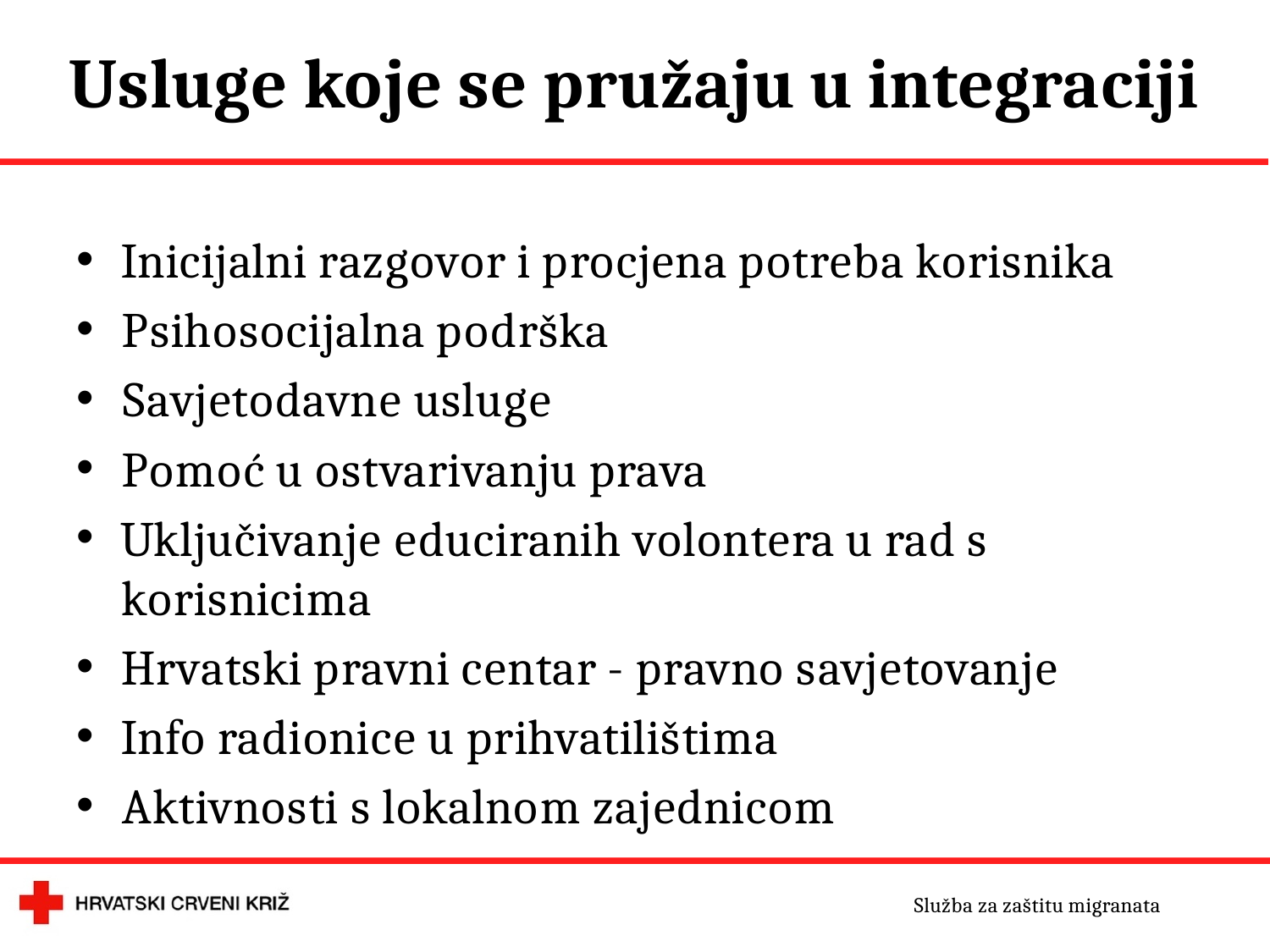

# Usluge koje se pružaju u integraciji
Inicijalni razgovor i procjena potreba korisnika
Psihosocijalna podrška
Savjetodavne usluge
Pomoć u ostvarivanju prava
Uključivanje educiranih volontera u rad s korisnicima
Hrvatski pravni centar - pravno savjetovanje
Info radionice u prihvatilištima
Aktivnosti s lokalnom zajednicom